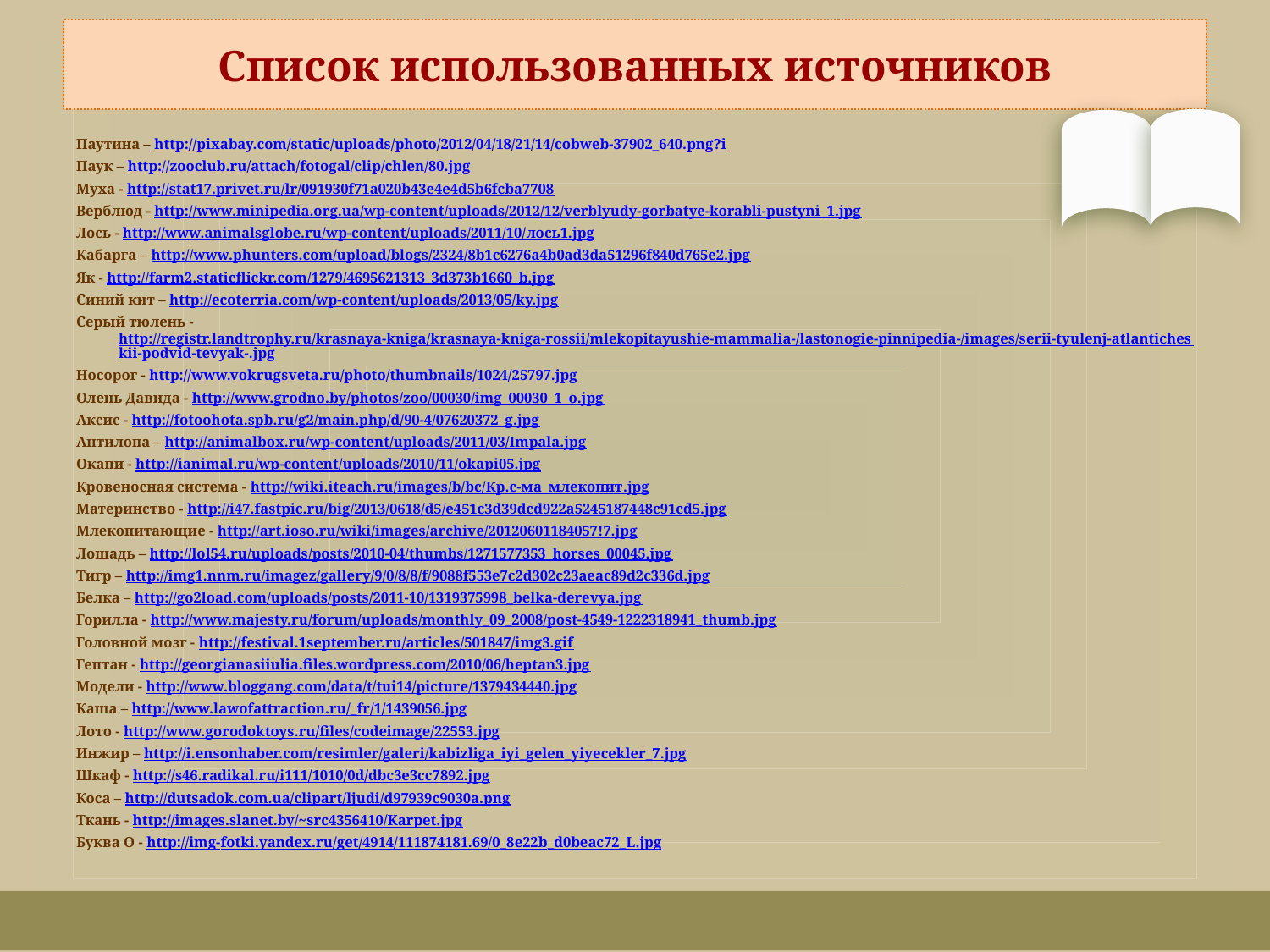

# Список использованных источников

Паутина – http://pixabay.com/static/uploads/photo/2012/04/18/21/14/cobweb-37902_640.png?i
Паук – http://zooclub.ru/attach/fotogal/clip/chlen/80.jpg
Муха - http://stat17.privet.ru/lr/091930f71a020b43e4e4d5b6fcba7708
Верблюд - http://www.minipedia.org.ua/wp-content/uploads/2012/12/verblyudy-gorbatye-korabli-pustyni_1.jpg
Лось - http://www.animalsglobe.ru/wp-content/uploads/2011/10/лось1.jpg
Кабарга – http://www.phunters.com/upload/blogs/2324/8b1c6276a4b0ad3da51296f840d765e2.jpg
Як - http://farm2.staticflickr.com/1279/4695621313_3d373b1660_b.jpg
Синий кит – http://ecoterria.com/wp-content/uploads/2013/05/ky.jpg
Серый тюлень - http://registr.landtrophy.ru/krasnaya-kniga/krasnaya-kniga-rossii/mlekopitayushie-mammalia-/lastonogie-pinnipedia-/images/serii-tyulenj-atlanticheskii-podvid-tevyak-.jpg
Носорог - http://www.vokrugsveta.ru/photo/thumbnails/1024/25797.jpg
Олень Давида - http://www.grodno.by/photos/zoo/00030/img_00030_1_o.jpg
Аксис - http://fotoohota.spb.ru/g2/main.php/d/90-4/07620372_g.jpg
Антилопа – http://animalbox.ru/wp-content/uploads/2011/03/Impala.jpg
Окапи - http://ianimal.ru/wp-content/uploads/2010/11/okapi05.jpg
Кровеносная система - http://wiki.iteach.ru/images/b/bc/Кр.с-ма_млекопит.jpg
Материнство - http://i47.fastpic.ru/big/2013/0618/d5/e451c3d39dcd922a5245187448c91cd5.jpg
Млекопитающие - http://art.ioso.ru/wiki/images/archive/20120601184057!7.jpg
Лошадь – http://lol54.ru/uploads/posts/2010-04/thumbs/1271577353_horses_00045.jpg
Тигр – http://img1.nnm.ru/imagez/gallery/9/0/8/8/f/9088f553e7c2d302c23aeac89d2c336d.jpg
Белка – http://go2load.com/uploads/posts/2011-10/1319375998_belka-derevya.jpg
Горилла - http://www.majesty.ru/forum/uploads/monthly_09_2008/post-4549-1222318941_thumb.jpg
Головной мозг - http://festival.1september.ru/articles/501847/img3.gif
Гептан - http://georgianasiiulia.files.wordpress.com/2010/06/heptan3.jpg
Модели - http://www.bloggang.com/data/t/tui14/picture/1379434440.jpg
Каша – http://www.lawofattraction.ru/_fr/1/1439056.jpg
Лото - http://www.gorodoktoys.ru/files/codeimage/22553.jpg
Инжир – http://i.ensonhaber.com/resimler/galeri/kabizliga_iyi_gelen_yiyecekler_7.jpg
Шкаф - http://s46.radikal.ru/i111/1010/0d/dbc3e3cc7892.jpg
Коса – http://dutsadok.com.ua/clipart/ljudi/d97939c9030a.png
Ткань - http://images.slanet.by/~src4356410/Karpet.jpg
Буква О - http://img-fotki.yandex.ru/get/4914/111874181.69/0_8e22b_d0beac72_L.jpg